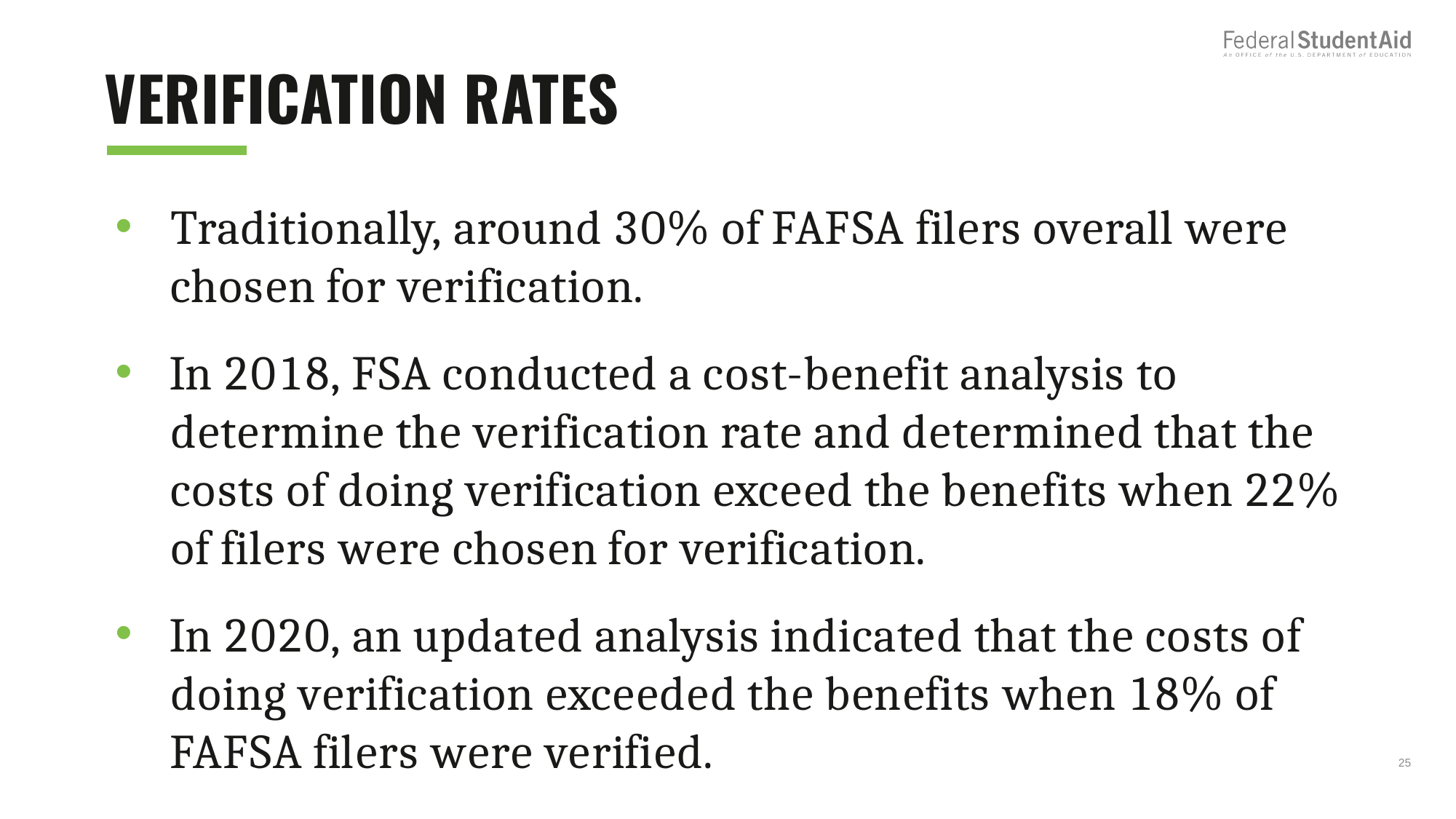

# VERIFICATION RATES
Traditionally, around 30% of FAFSA filers overall were chosen for verification.

In 2018, FSA conducted a cost-benefit analysis to determine the verification rate and determined that the costs of doing verification exceed the benefits when 22% of filers were chosen for verification.

In 2020, an updated analysis indicated that the costs of doing verification exceeded the benefits when 18% of FAFSA filers were verified.
25